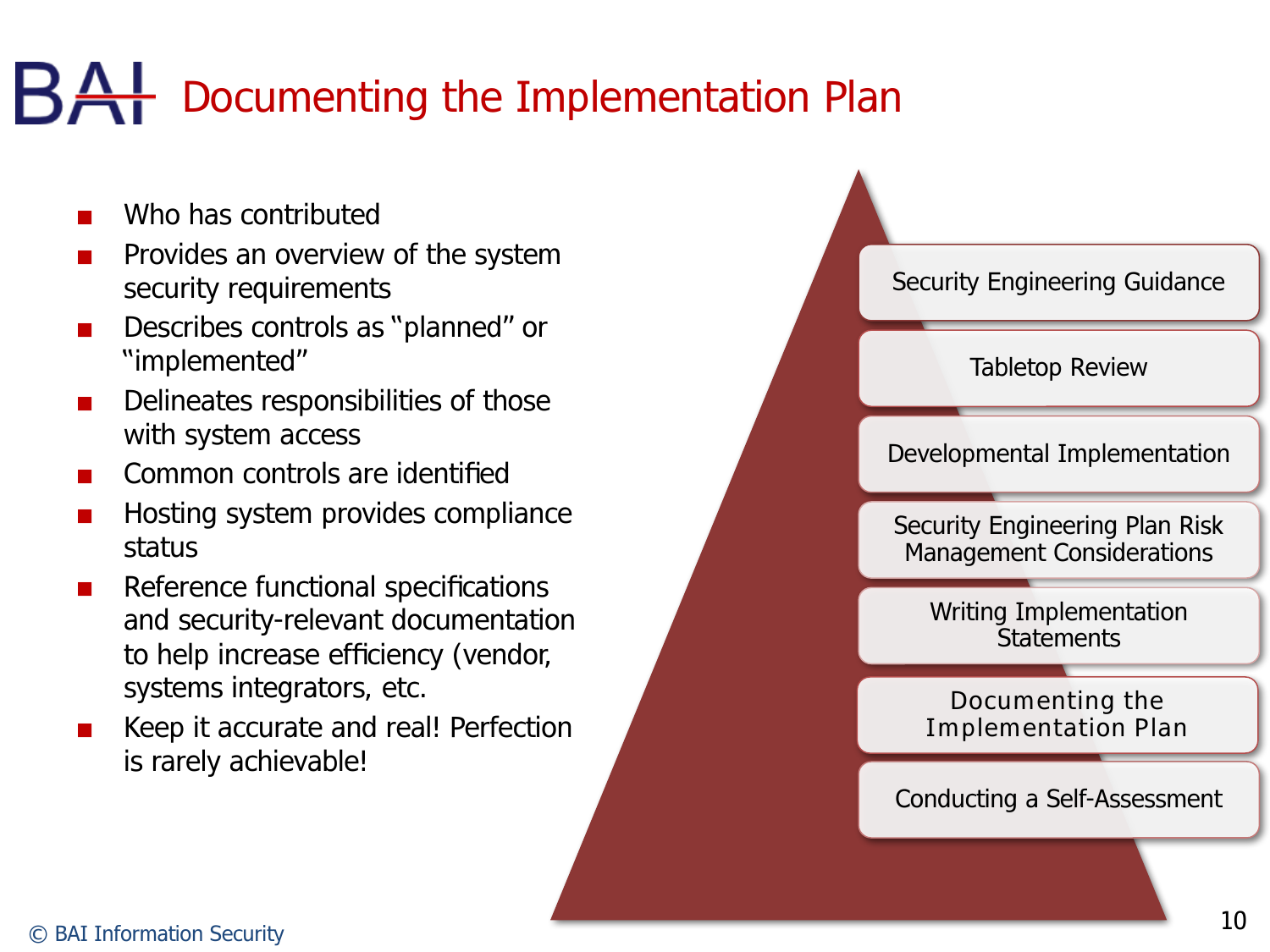

# Documenting the Implementation Plan

Security Engineering Guidance

Tabletop Review

Developmental Implementation

Security Engineering Plan Risk Management Considerations

Writing Implementation Statements

Documenting the Implementation Plan

Conducting a Self-Assessment
Who has contributed
Provides an overview of the system security requirements
Describes controls as “planned” or “implemented”
Delineates responsibilities of those with system access
Common controls are identified
Hosting system provides compliance status
Reference functional specifications and security-relevant documentation to help increase efficiency (vendor,  systems integrators, etc.
Keep it accurate and real! Perfection is rarely achievable!